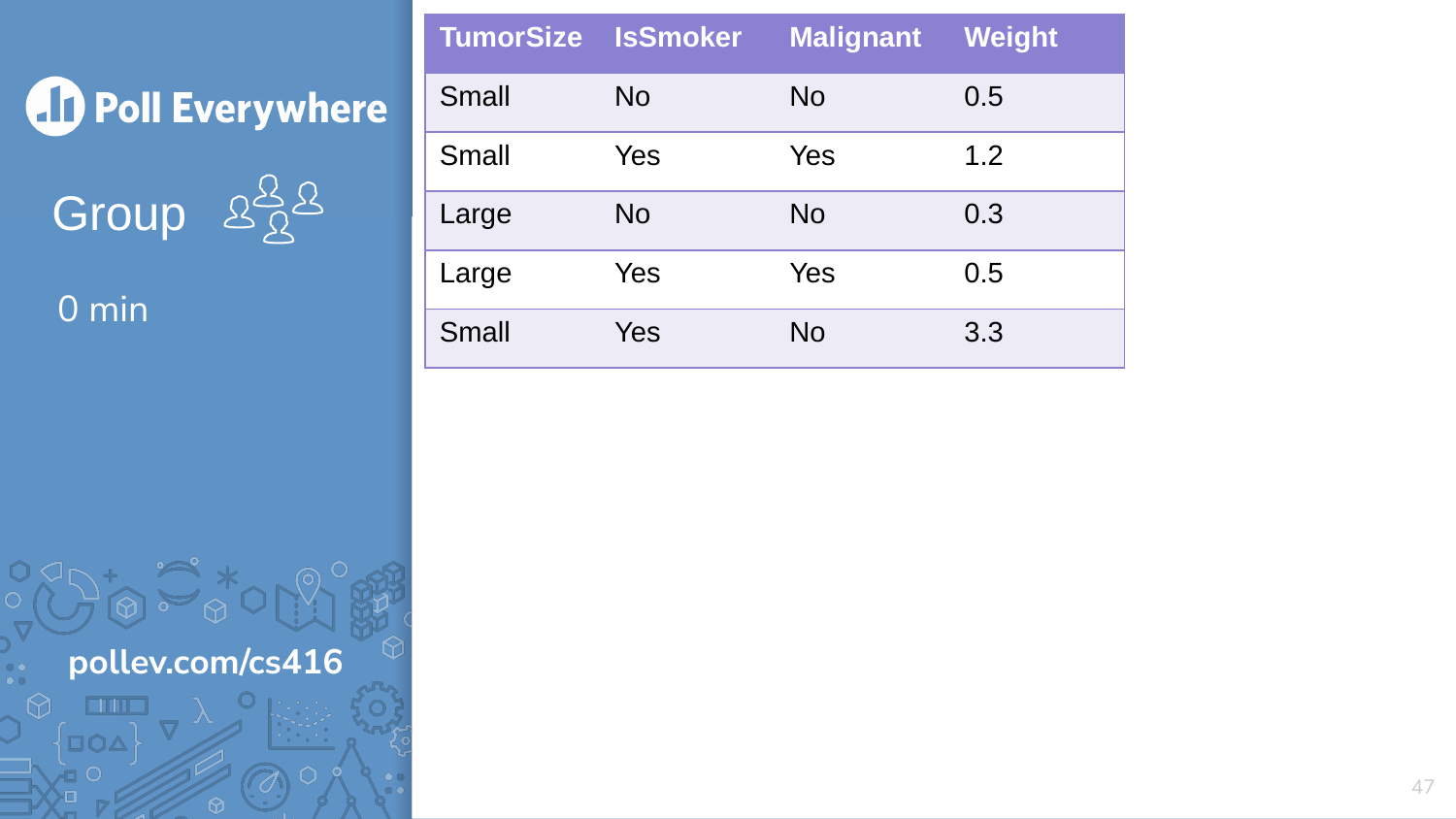

| TumorSize | IsSmoker | Malignant | Weight |
| --- | --- | --- | --- |
| Small | No | No | 0.5 |
| Small | Yes | Yes | 1.2 |
| Large | No | No | 0.3 |
| Large | Yes | Yes | 0.5 |
| Small | Yes | No | 3.3 |
# 0 min
47